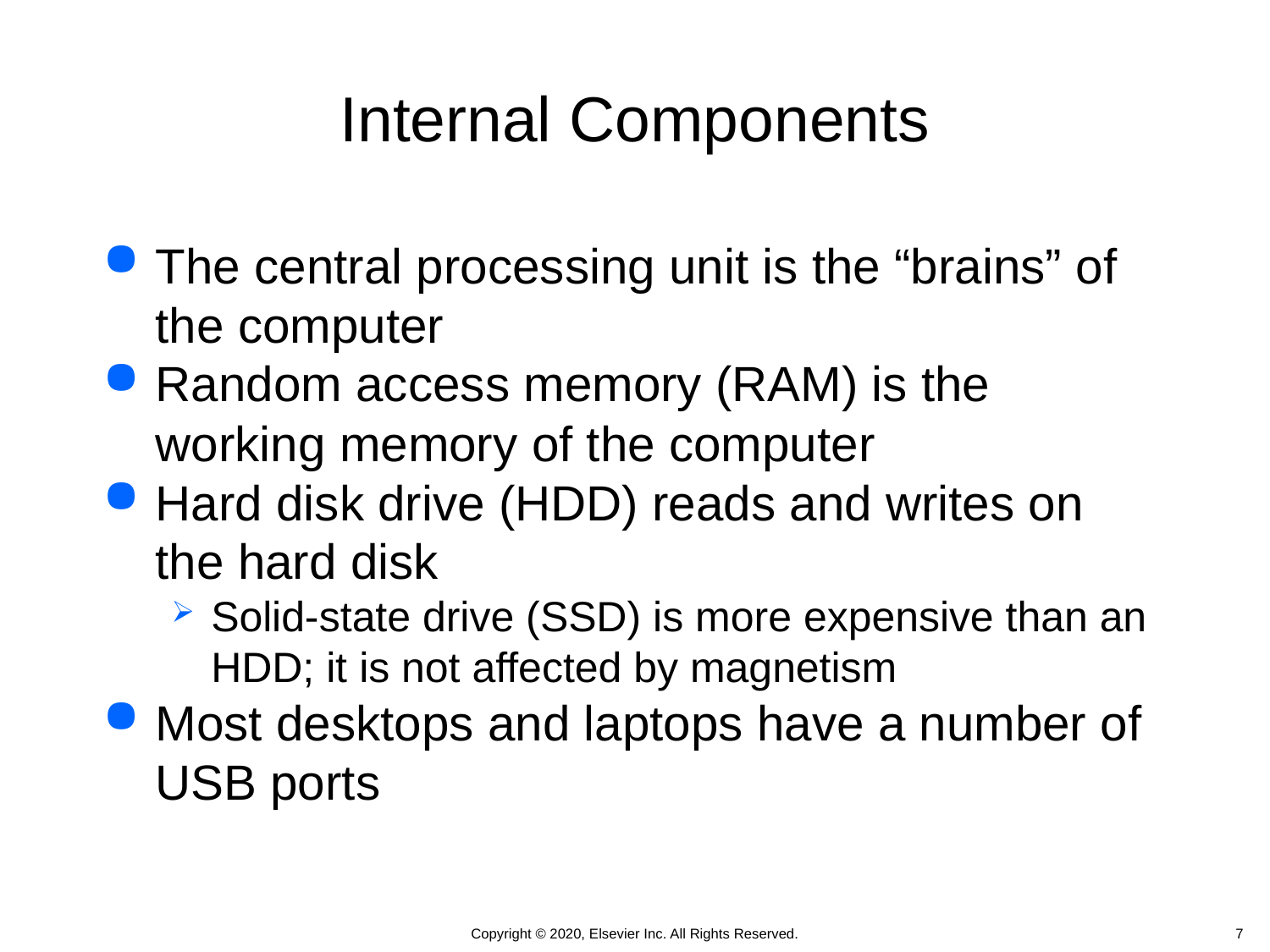

# Internal Components
The central processing unit is the “brains” of the computer
Random access memory (RAM) is the working memory of the computer
Hard disk drive (HDD) reads and writes on the hard disk
Solid-state drive (SSD) is more expensive than an HDD; it is not affected by magnetism
Most desktops and laptops have a number of USB ports
7